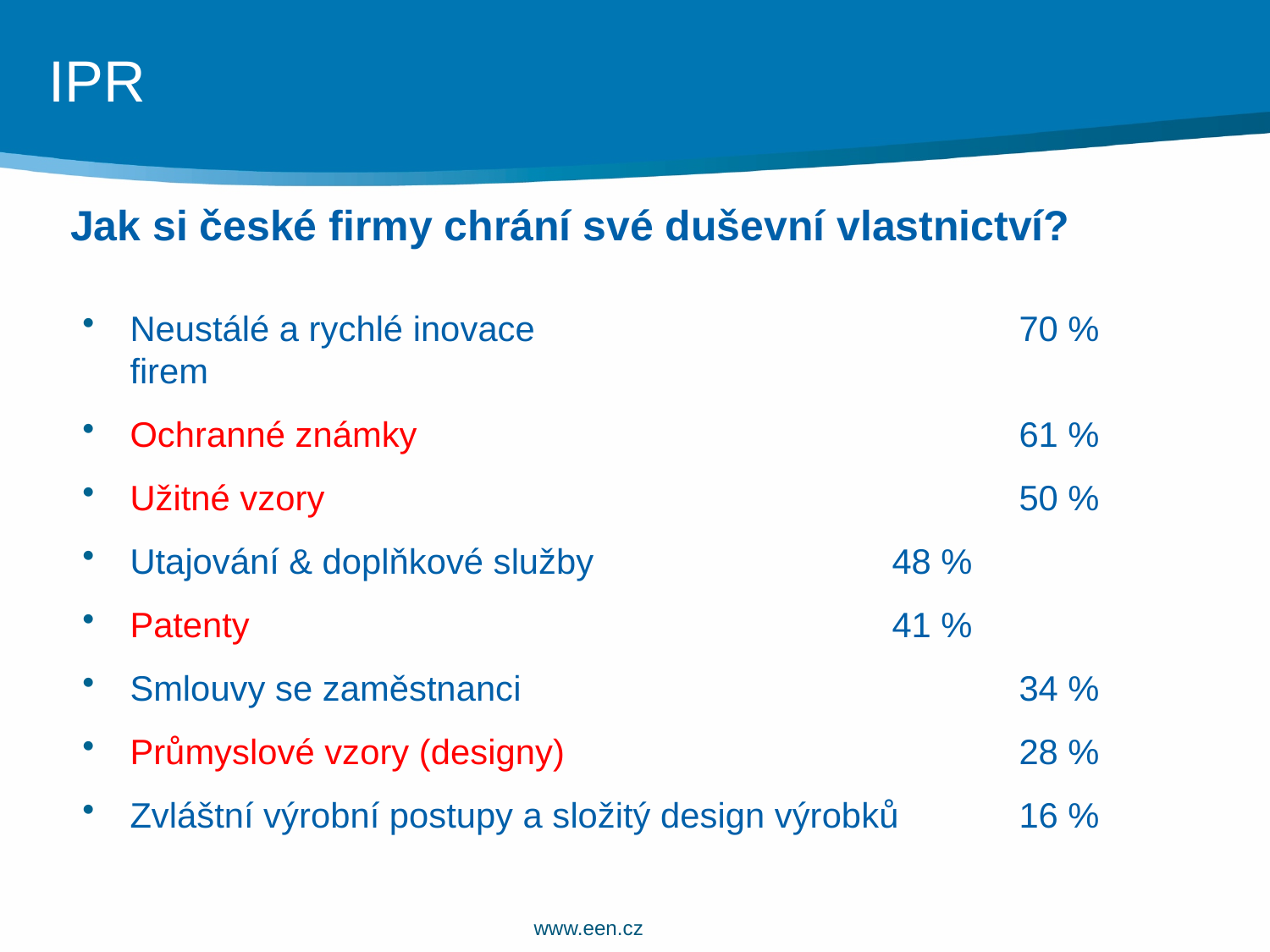

|  |
| --- |
IPR
 Jak si české firmy chrání své duševní vlastnictví?
Neustálé a rychlé inovace			            	70 % firem
Ochranné známky				            	61 %
Užitné vzory				            		50 %
Utajování & doplňkové služby			48 %
Patenty						41 %
Smlouvy se zaměstnanci			 	34 %
Průmyslové vzory (designy)		 		28 %
Zvláštní výrobní postupy a složitý design výrobků	16 %